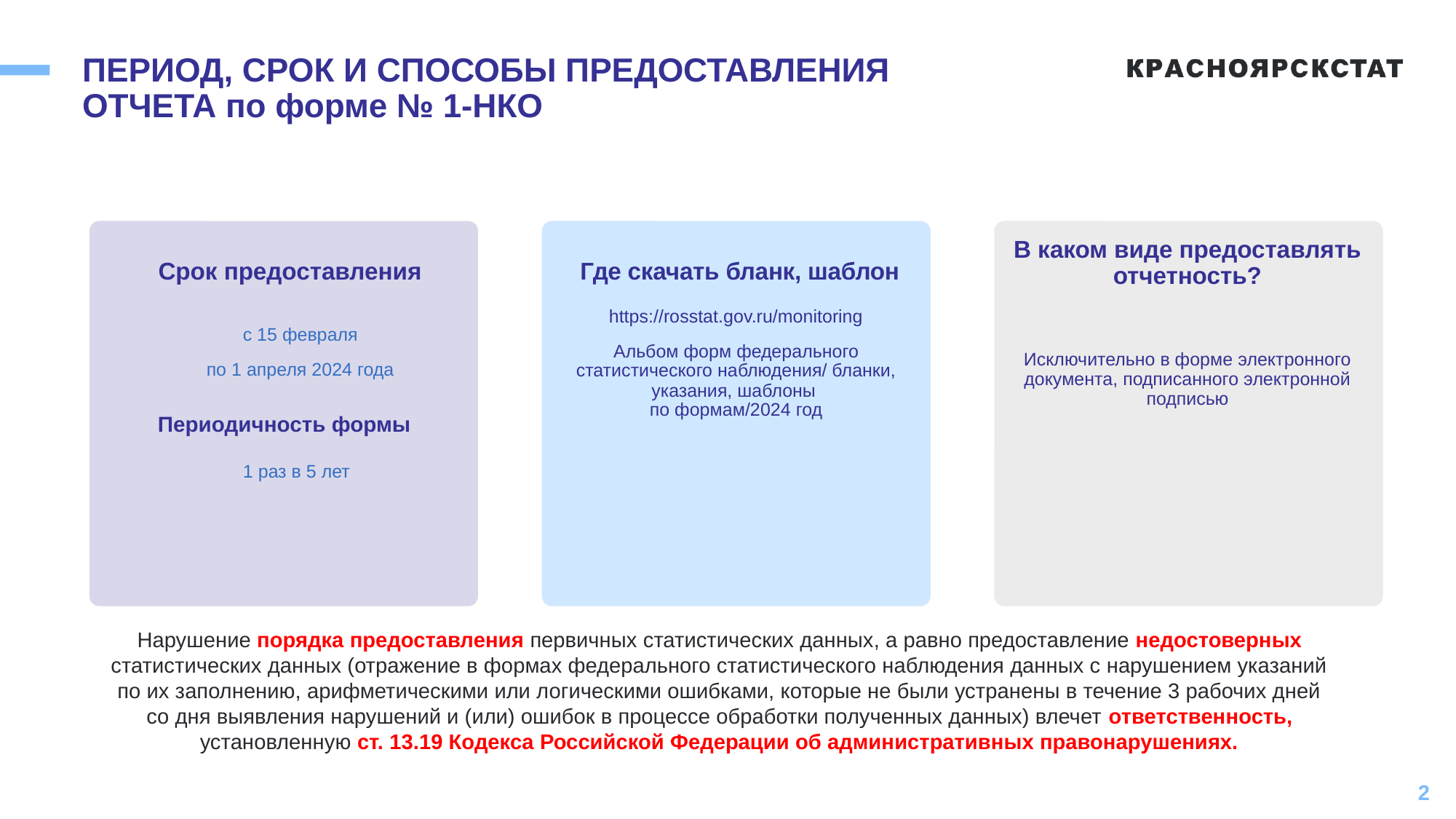

# ПЕРИОД, СРОК И СПОСОБЫ ПРЕДОСТАВЛЕНИЯ ОТЧЕТА по форме № 1-НКО
В каком виде предоставлять отчетность?
Срок предоставления
Где скачать бланк, шаблон
https://rosstat.gov.ru/monitoring
Альбом форм федерального статистического наблюдения/ бланки, указания, шаблоны
по формам/2024 год
с 15 февраля
по 1 апреля 2024 года
Исключительно в форме электронного документа, подписанного электронной подписью
Периодичность формы
1 раз в 5 лет
Нарушение порядка предоставления первичных статистических данных, а равно предоставление недостоверных статистических данных (отражение в формах федерального статистического наблюдения данных с нарушением указаний по их заполнению, арифметическими или логическими ошибками, которые не были устранены в течение 3 рабочих дней со дня выявления нарушений и (или) ошибок в процессе обработки полученных данных) влечет ответственность, установленную ст. 13.19 Кодекса Российской Федерации об административных правонарушениях.